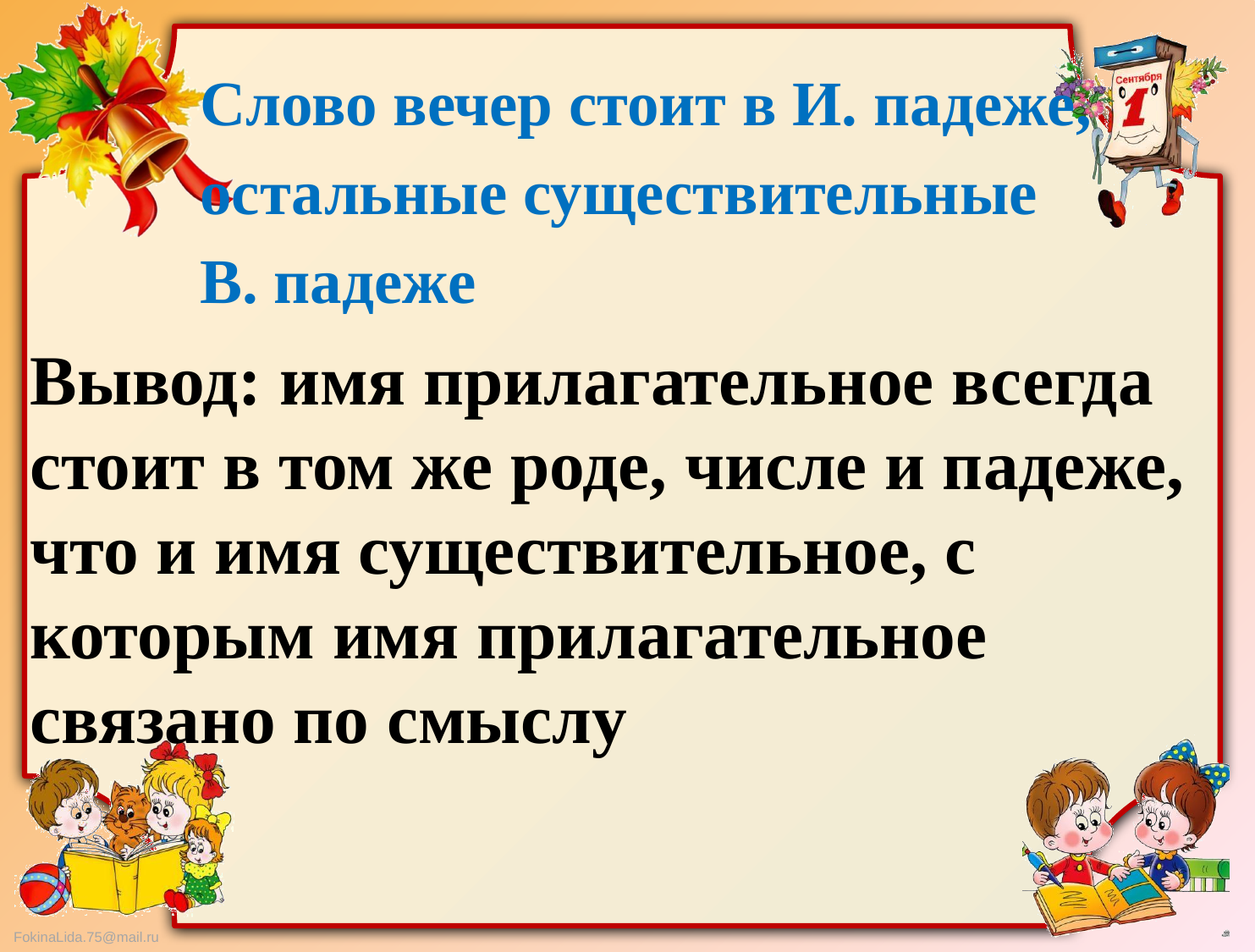

Слово вечер стоит в И. падеже,
остальные существительные
В. падеже
# Вывод: имя прилагательное всегда стоит в том же роде, числе и падеже, что и имя существительное, с которым имя прилагательное связано по смыслу